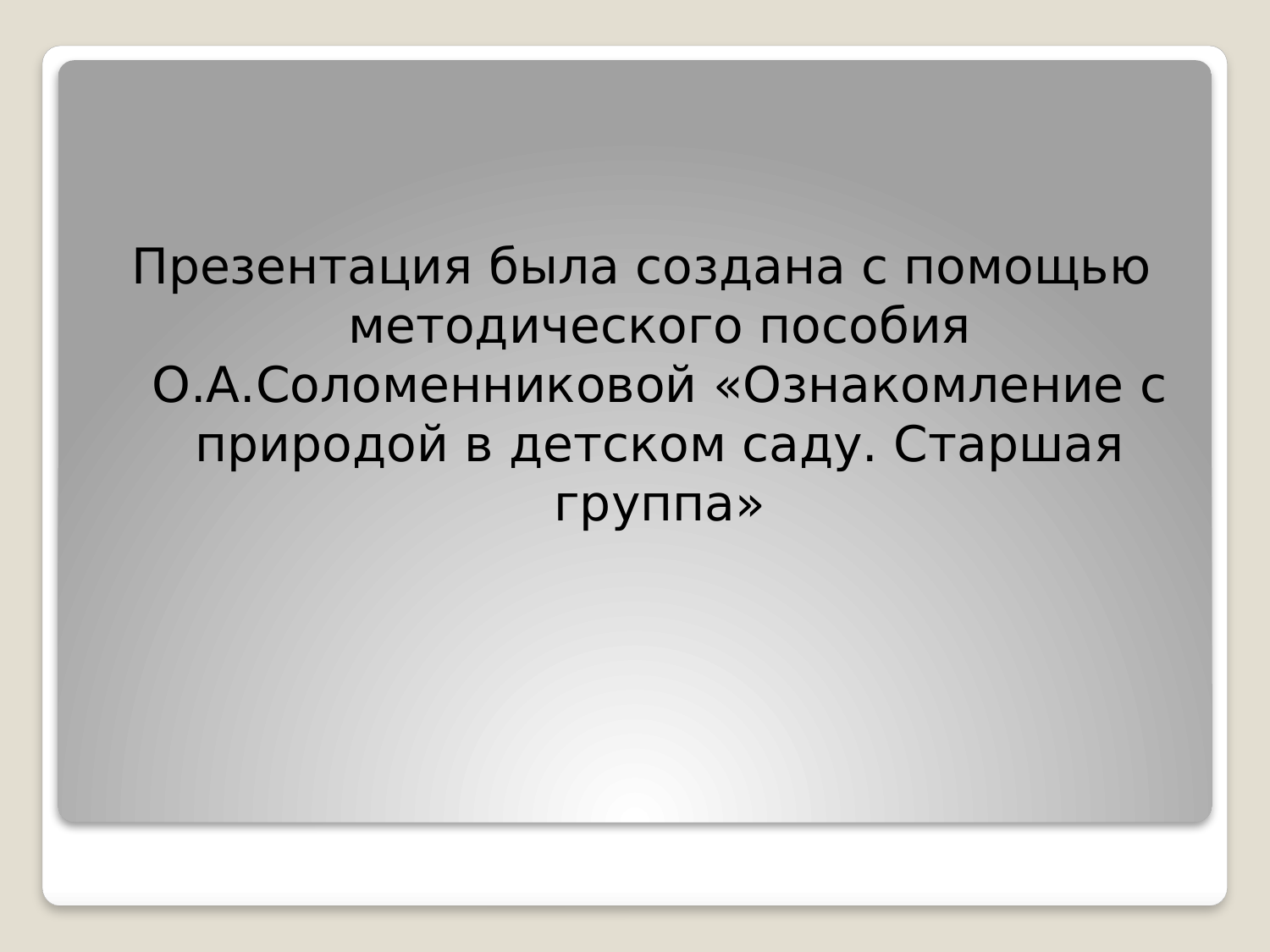

Презентация была создана с помощью методического пособия О.А.Соломенниковой «Ознакомление с природой в детском саду. Старшая группа»